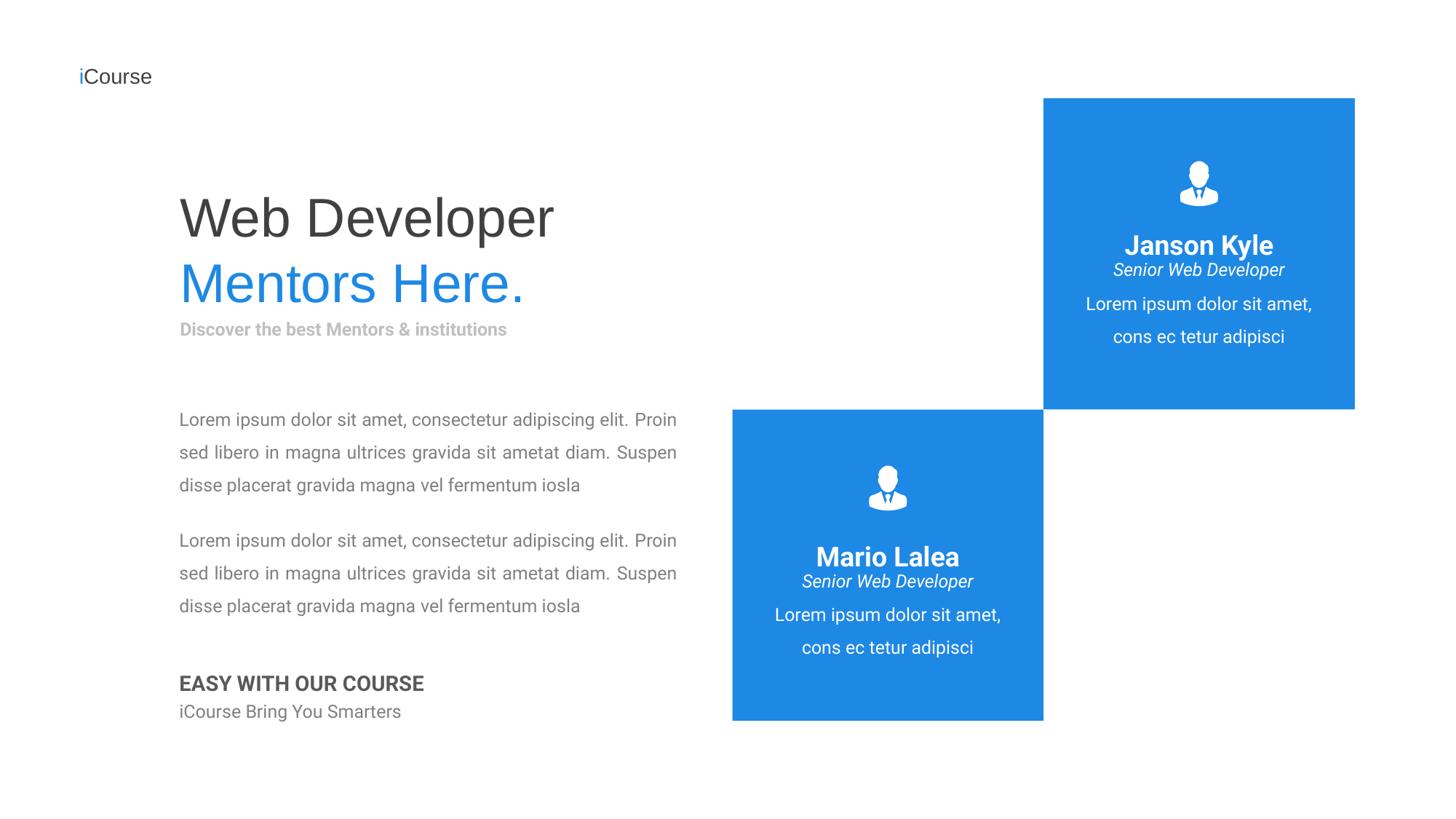

iCourse

Web Developer Mentors Here.
Janson Kyle
Senior Web Developer
Lorem ipsum dolor sit amet, cons ec tetur adipisci
Discover the best Mentors & institutions
Lorem ipsum dolor sit amet, consectetur adipiscing elit. Proin sed libero in magna ultrices gravida sit ametat diam. Suspen disse placerat gravida magna vel fermentum iosla

Lorem ipsum dolor sit amet, consectetur adipiscing elit. Proin sed libero in magna ultrices gravida sit ametat diam. Suspen disse placerat gravida magna vel fermentum iosla
Mario Lalea
Senior Web Developer
Lorem ipsum dolor sit amet, cons ec tetur adipisci
EASY WITH OUR COURSE
iCourse Bring You Smarters